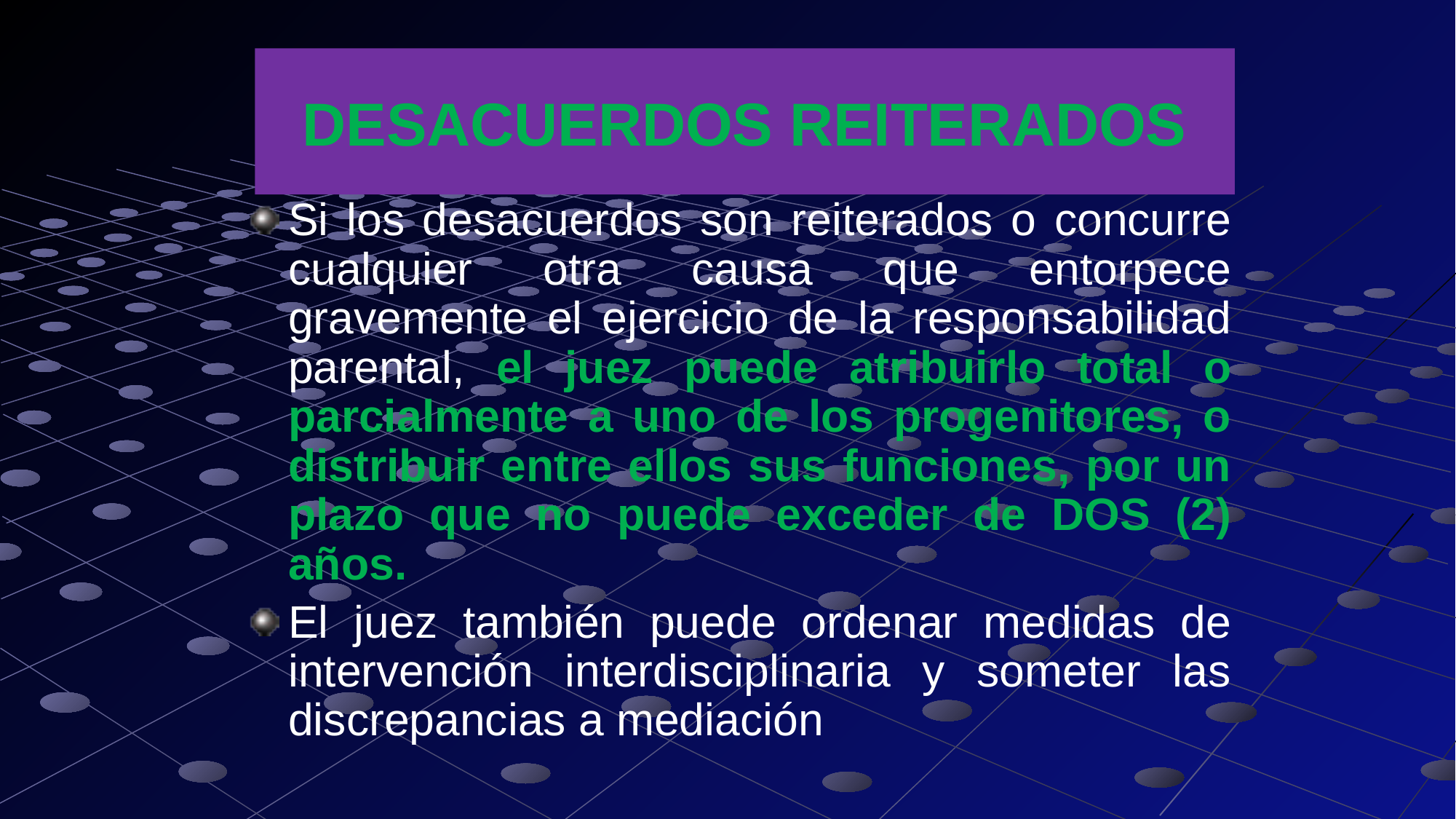

# DESACUERDOS REITERADOS
Si los desacuerdos son reiterados o concurre cualquier otra causa que entorpece gravemente el ejercicio de la responsabilidad parental, el juez puede atribuirlo total o parcialmente a uno de los progenitores, o distribuir entre ellos sus funciones, por un plazo que no puede exceder de DOS (2) años.
El juez también puede ordenar medidas de intervención interdisciplinaria y someter las discrepancias a mediación